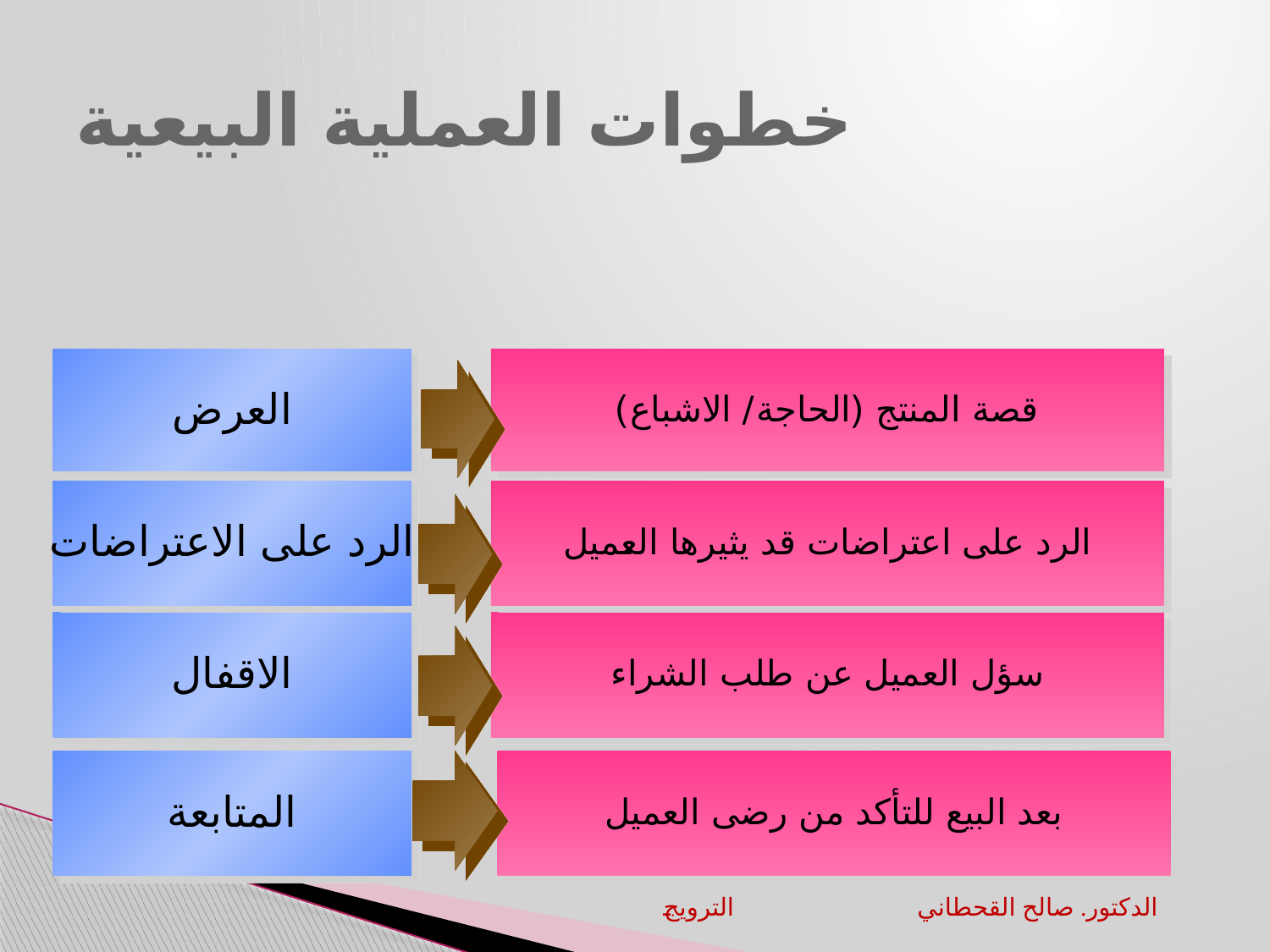

# خطوات العملية البيعية
العرض
قصة المنتج (الحاجة/ الاشباع)

الرد على الاعتراضات
الرد على اعتراضات قد يثيرها العميل

الاقفال
سؤل العميل عن طلب الشراء

المتابعة

بعد البيع للتأكد من رضى العميل
الترويج		الدكتور. صالح القحطاني